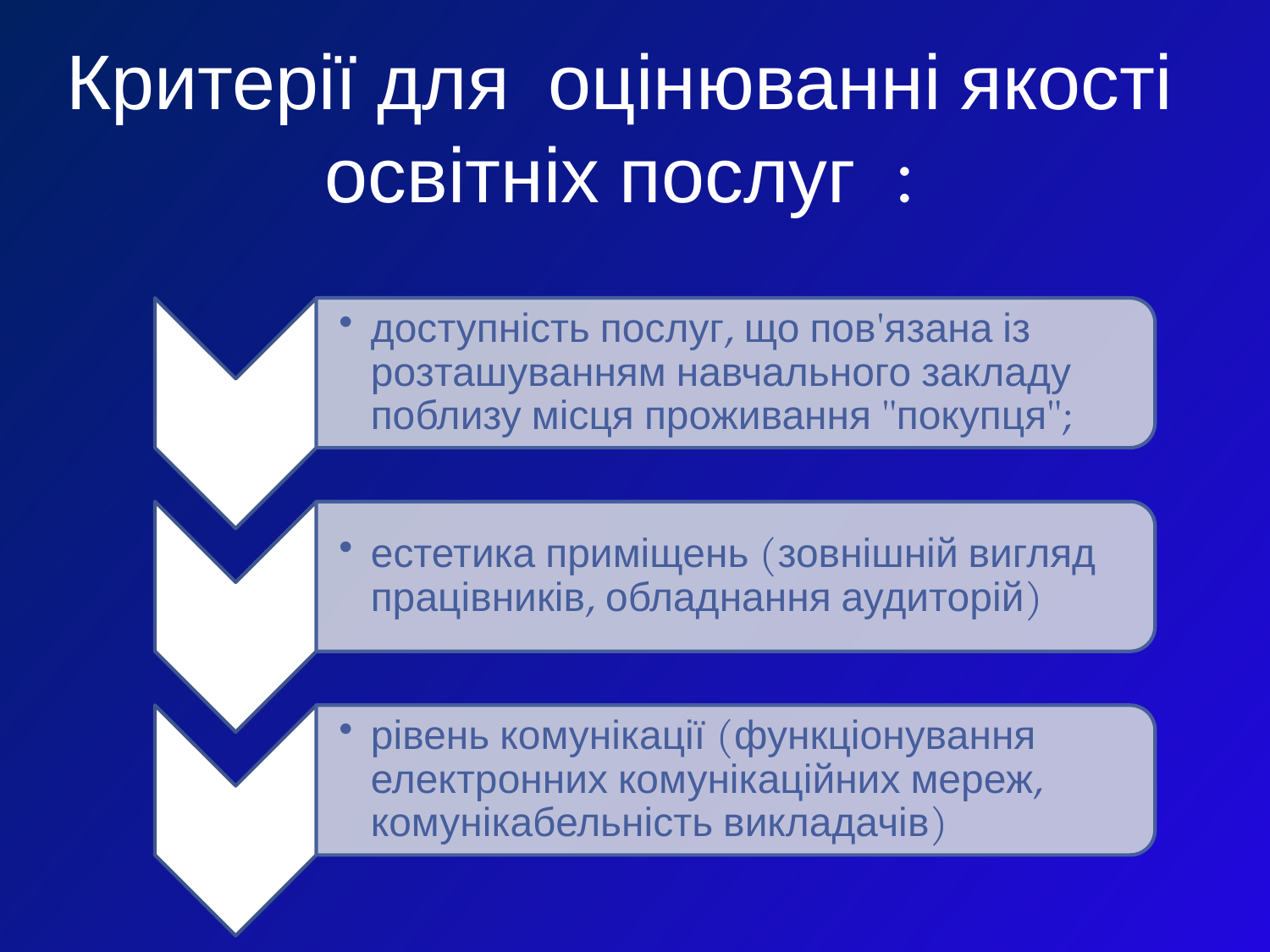

Критерії для  оцінюванні якості освітніх послуг  :

доступність послуг, що пов'язана із розташуванням навчального закладу поблизу місця проживання "покупця";

естетика приміщень (зовнішній вигляд працівників, обладнання аудиторій)

рівень комунікації (функціонування електронних комунікаційних мереж, комунікабельність викладачів)